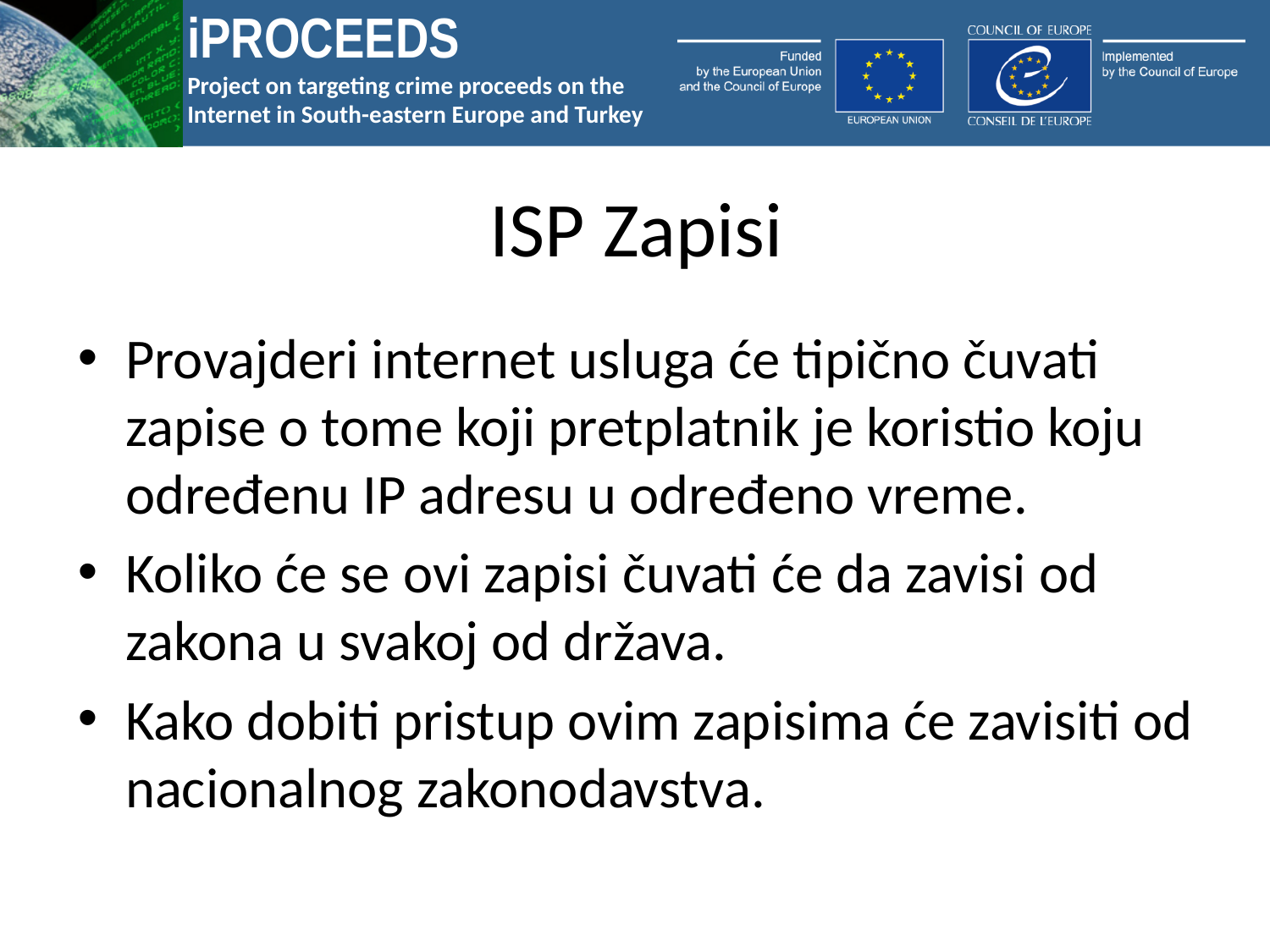

# ISP Zapisi
Provajderi internet usluga će tipično čuvati zapise o tome koji pretplatnik je koristio koju određenu IP adresu u određeno vreme.
Koliko će se ovi zapisi čuvati će da zavisi od zakona u svakoj od država.
Kako dobiti pristup ovim zapisima će zavisiti od nacionalnog zakonodavstva.